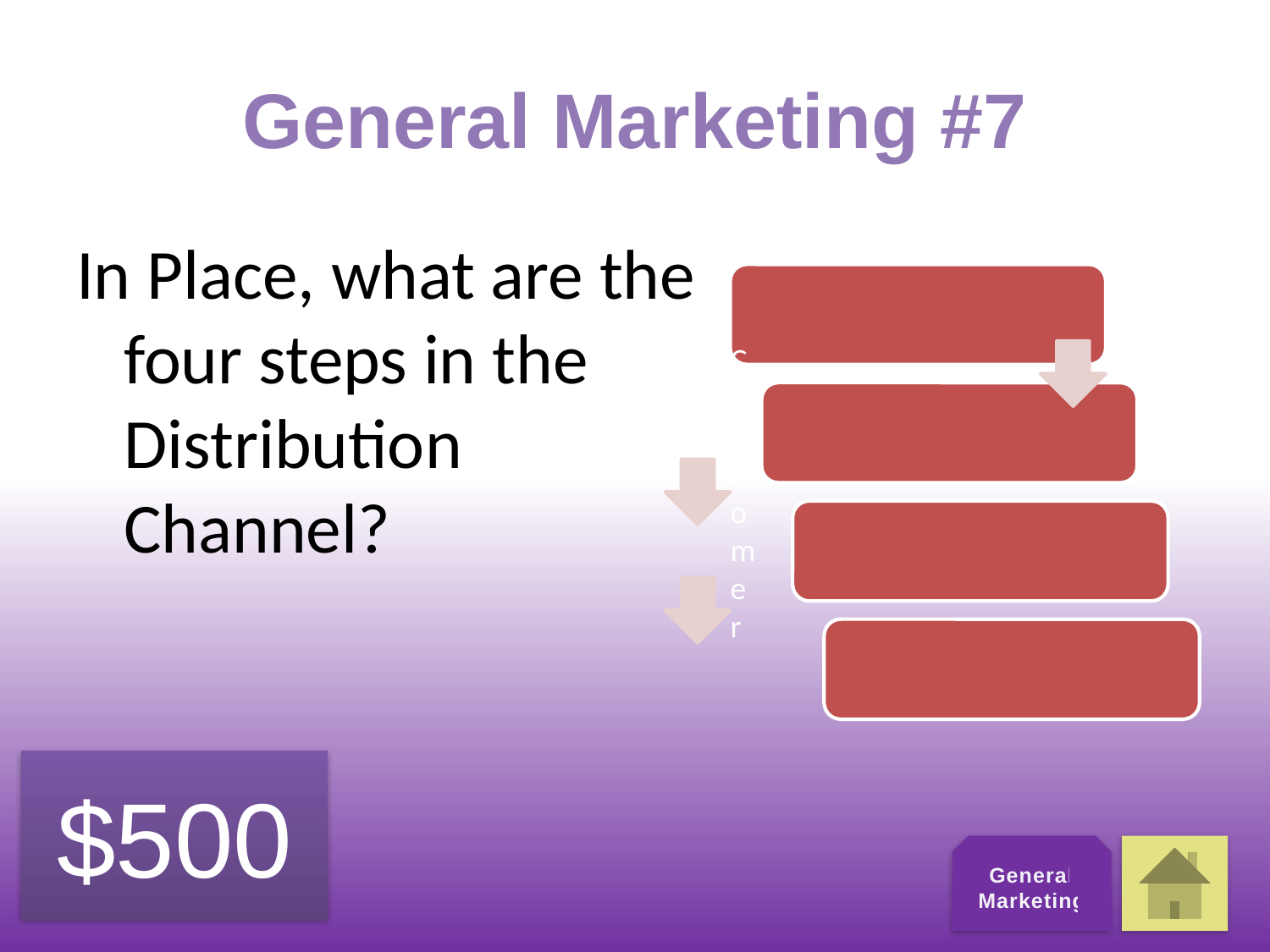

# General Marketing #7
In Place, what are the four steps in the Distribution Channel?
Store
$500
General Marketing